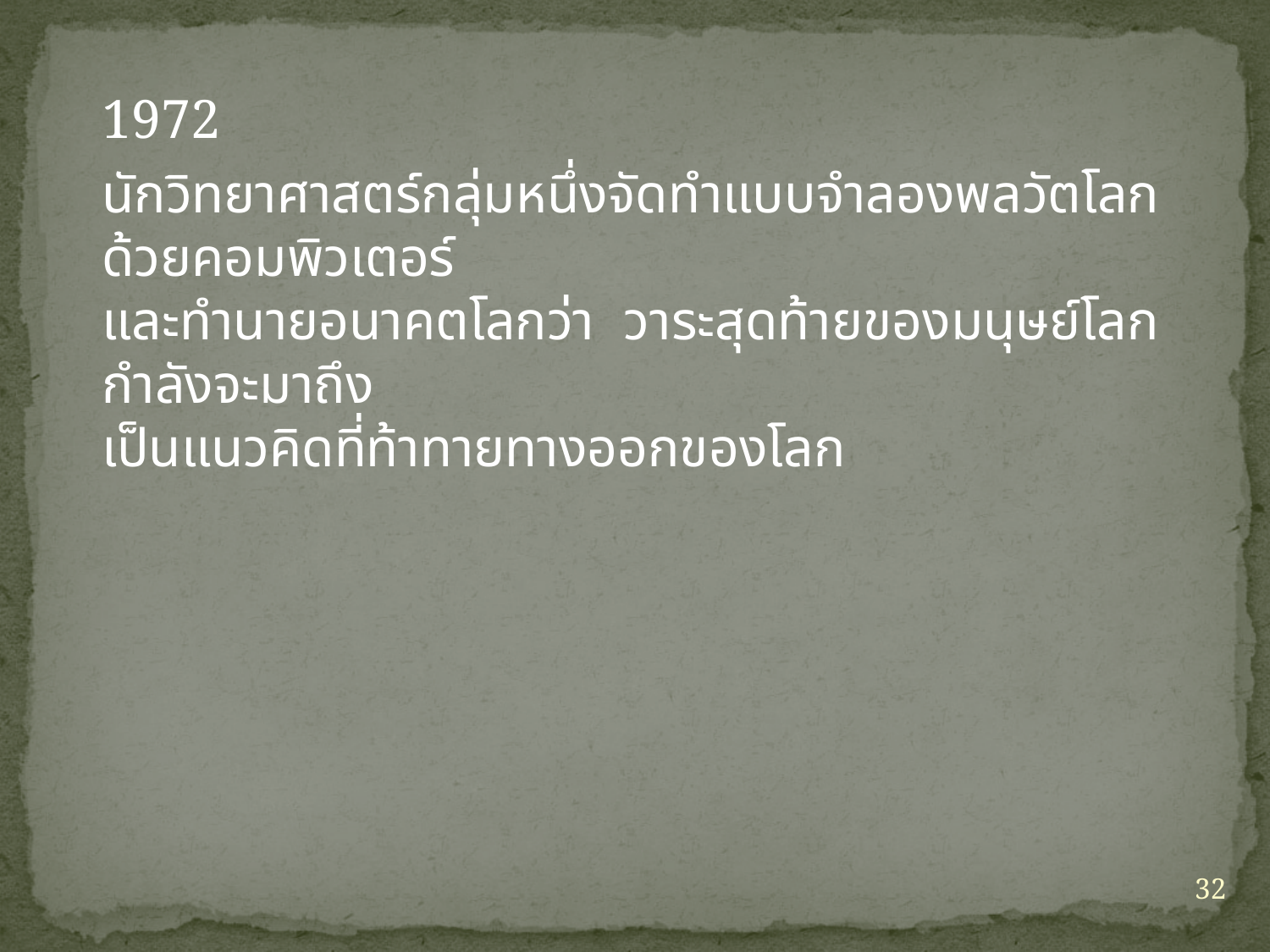

1972
นักวิทยาศาสตร์กลุ่มหนึ่งจัดทำแบบจำลองพลวัตโลกด้วยคอมพิวเตอร์
และทำนายอนาคตโลกว่า  วาระสุดท้ายของมนุษย์โลกกำลังจะมาถึง
เป็นแนวคิดที่ท้าทายทางออกของโลก
32